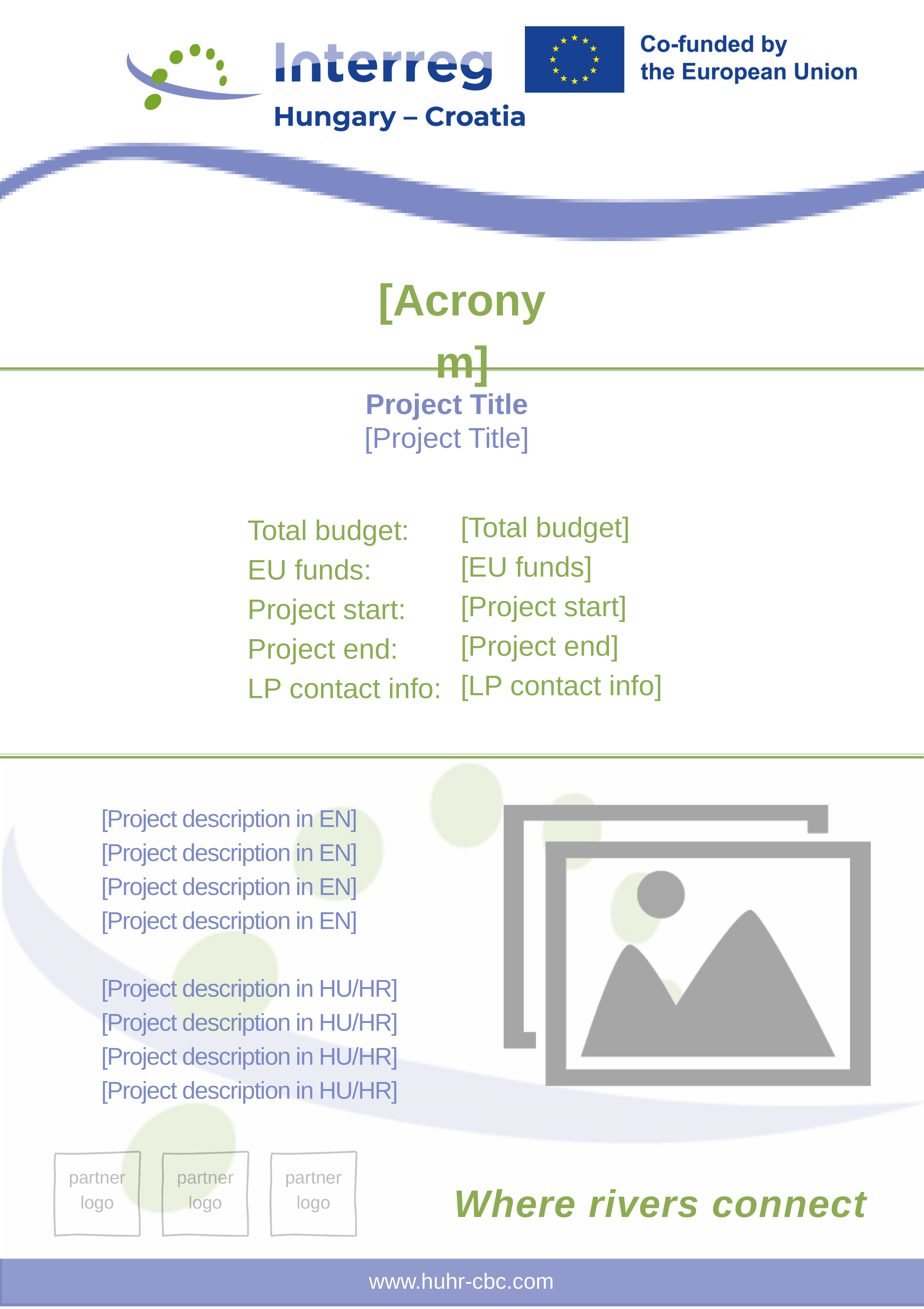

[Acronym]

Project Title
[Project Title]
[Total budget]
[EU funds]
[Project start]
[Project end]
[LP contact info]
Total budget:
EU funds:
Project start:
Project end:
LP contact info:

[Project description in EN]
[Project description in EN]
[Project description in EN]
[Project description in EN]

[Project description in HU/HR]
[Project description in HU/HR]
[Project description in HU/HR]
[Project description in HU/HR]

partner
logo
partner
logo
partner
logo
Where rivers connect

www.huhr-cbc.com